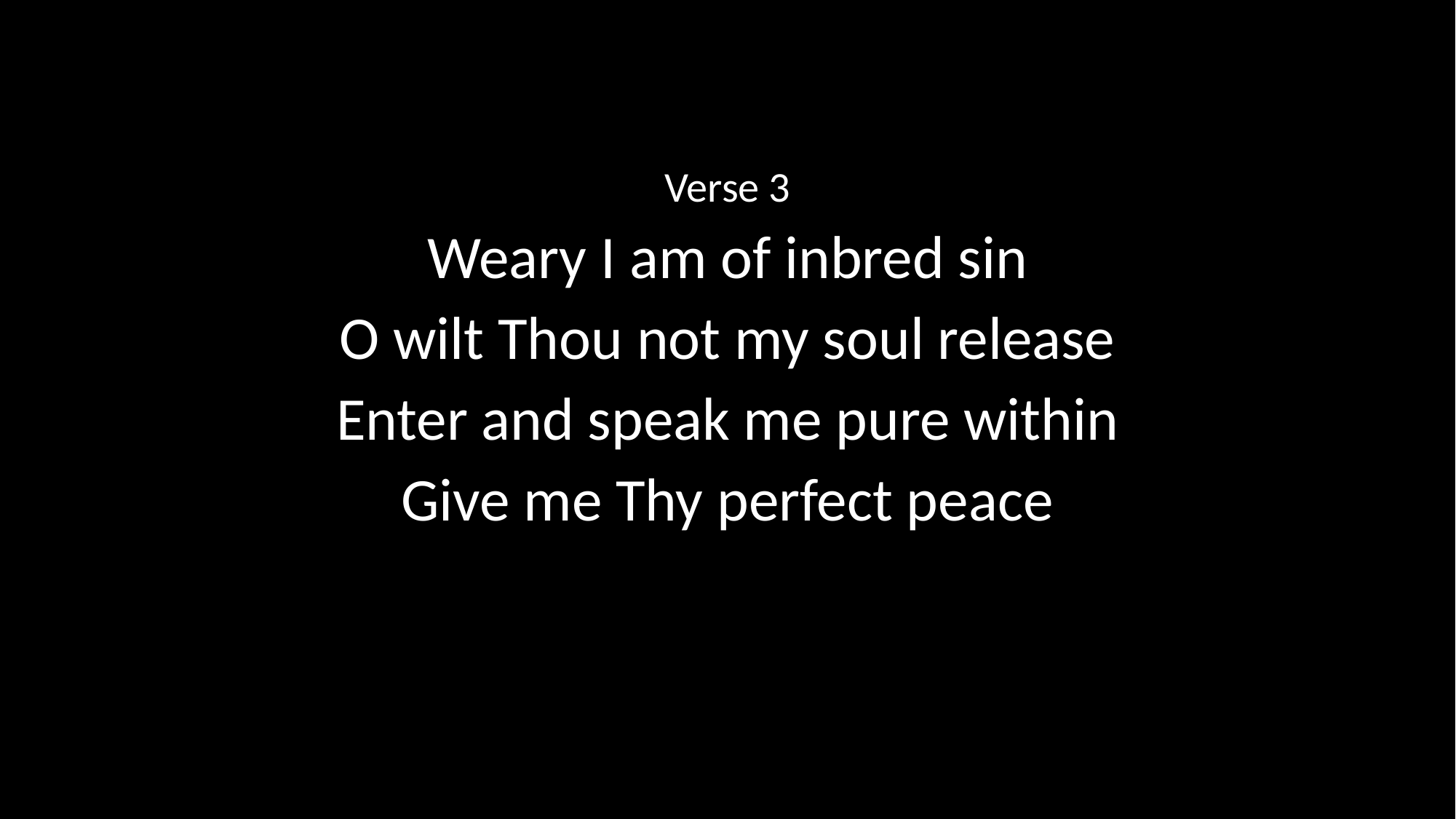

Verse 3
Weary I am of inbred sin
O wilt Thou not my soul release
Enter and speak me pure within
Give me Thy perfect peace